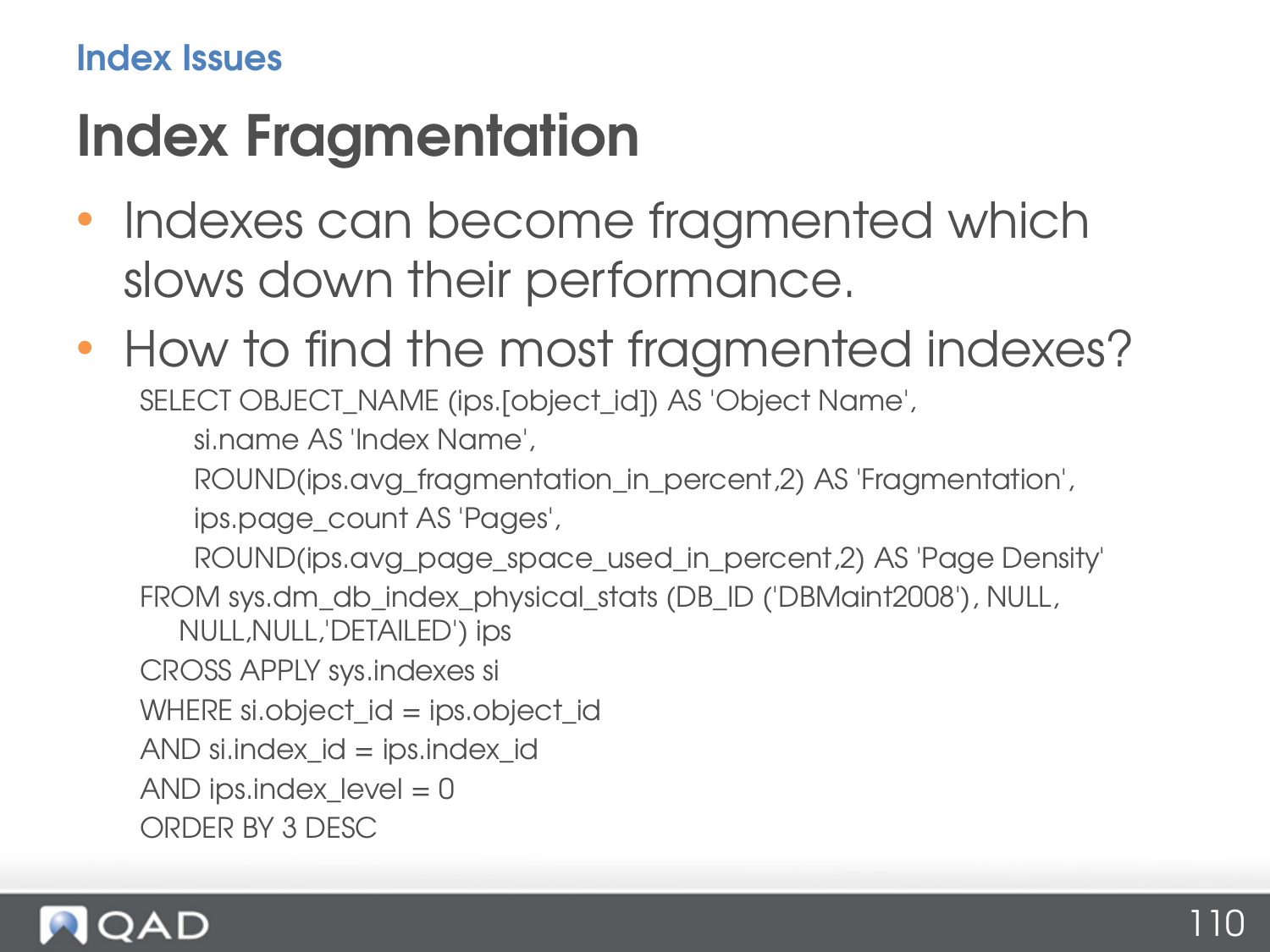

Index Issues
# Index Fragmentation
Indexes can become fragmented which slows down their performance.
How to find the most fragmented indexes?
SELECT OBJECT_NAME (ips.[object_id]) AS 'Object Name',
       si.name AS 'Index Name',
       ROUND(ips.avg_fragmentation_in_percent,2) AS 'Fragmentation',
       ips.page_count AS 'Pages',
       ROUND(ips.avg_page_space_used_in_percent,2) AS 'Page Density'
FROM sys.dm_db_index_physical_stats (DB_ID ('DBMaint2008'), NULL, NULL,NULL,'DETAILED') ips
CROSS APPLY sys.indexes si
WHERE si.object_id = ips.object_id
AND si.index_id = ips.index_id
AND ips.index_level = 0
ORDER BY 3 DESC
110